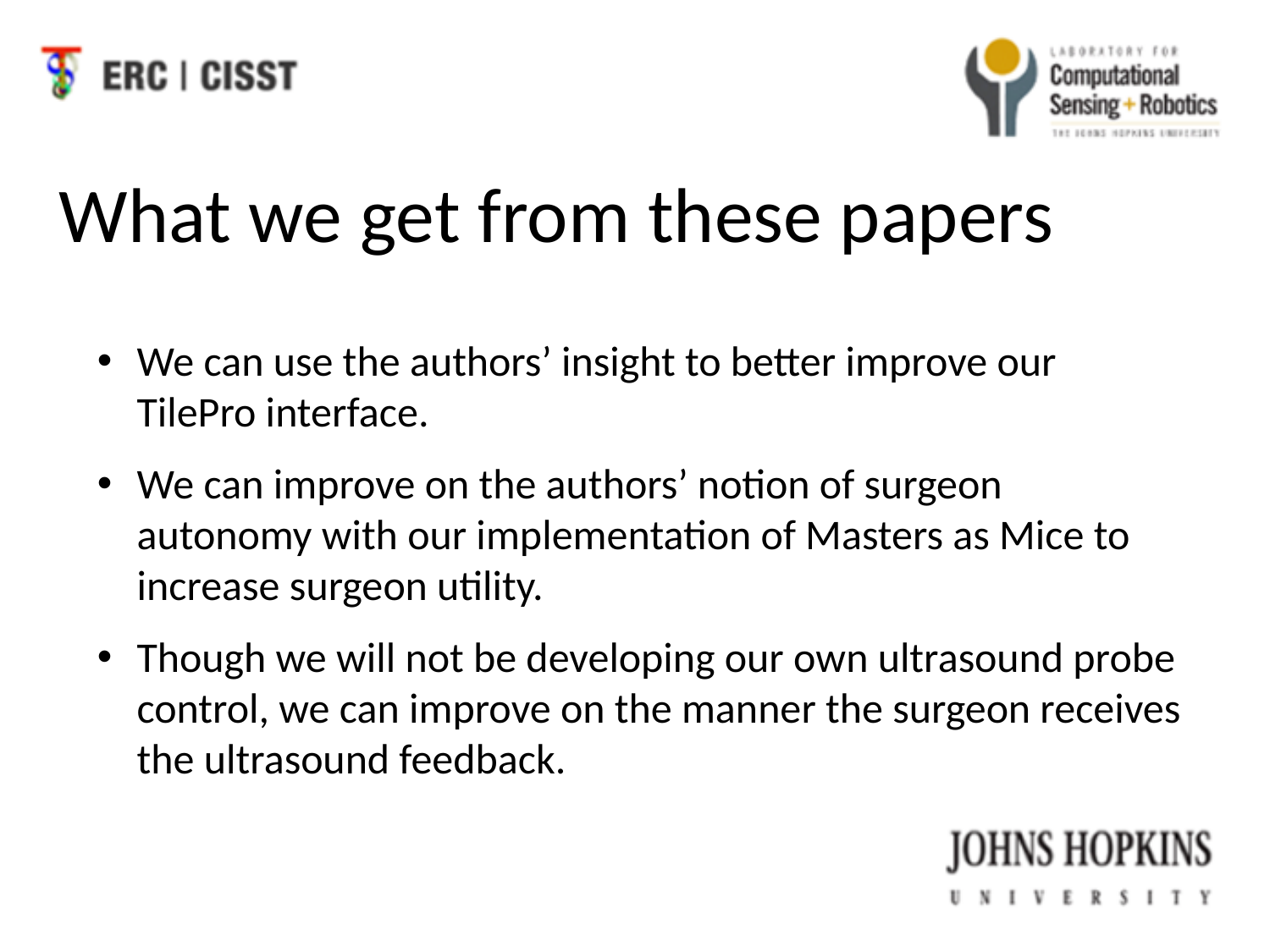

What we get from these papers
We can use the authors’ insight to better improve our TilePro interface.
We can improve on the authors’ notion of surgeon autonomy with our implementation of Masters as Mice to increase surgeon utility.
Though we will not be developing our own ultrasound probe control, we can improve on the manner the surgeon receives the ultrasound feedback.